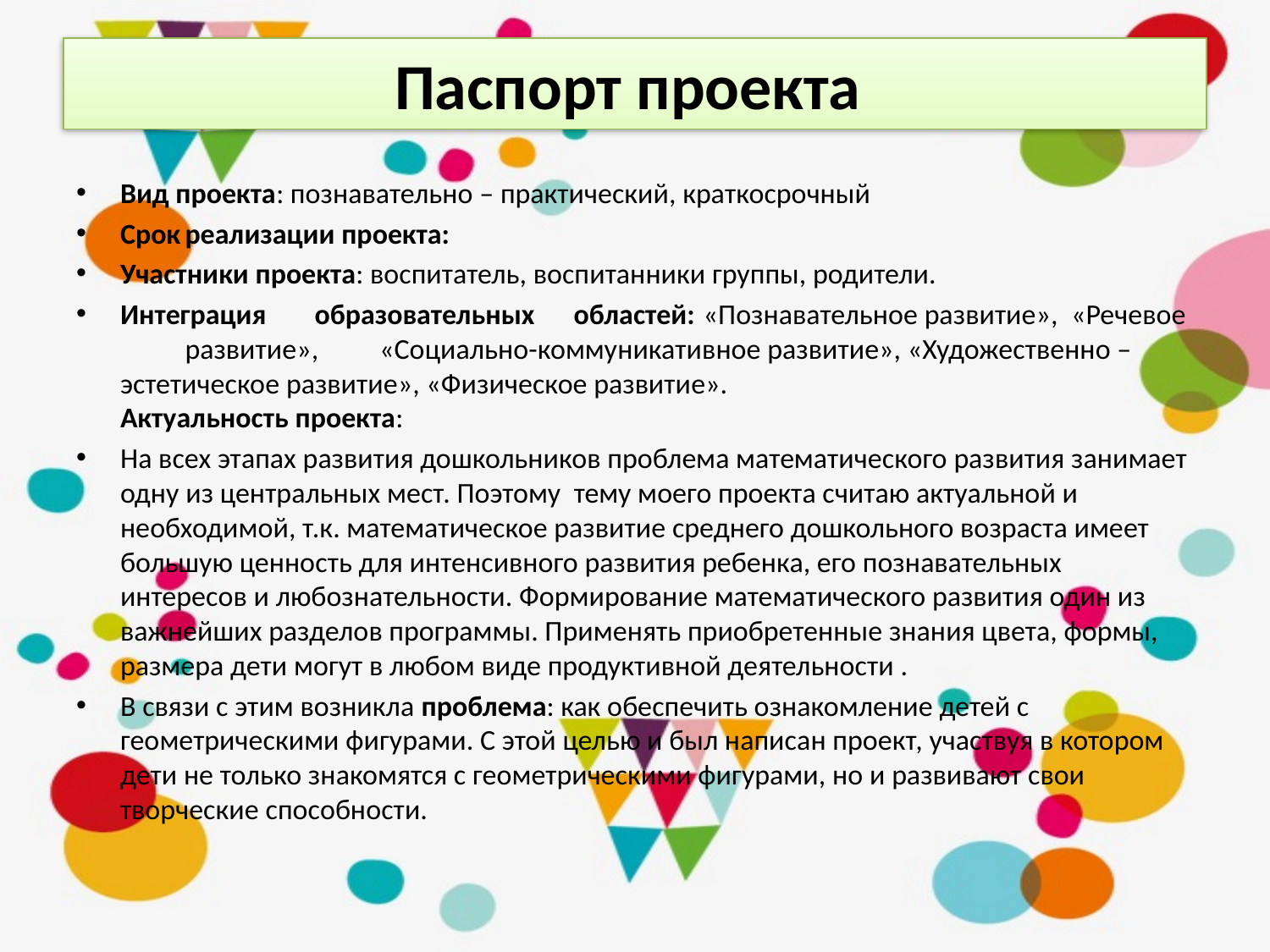

# Паспорт проекта
Вид проекта: познавательно – практический, краткосрочный
Срок	реализации проекта:
Участники проекта: воспитатель, воспитанники группы, родители.
Интеграция	образовательных	областей:	«Познавательное развитие»,  «Речевое	развитие»,	«Социально-коммуникативное развитие», «Художественно – эстетическое развитие», «Физическое развитие».
Актуальность проекта:
На всех этапах развития дошкольников проблема математического развития занимает одну из центральных мест. Поэтому  тему моего проекта считаю актуальной и необходимой, т.к. математическое развитие среднего дошкольного возраста имеет большую ценность для интенсивного развития ребенка, его познавательных интересов и любознательности. Формирование математического развития один из важнейших разделов программы. Применять приобретенные знания цвета, формы, размера дети могут в любом виде продуктивной деятельности .
В связи с этим возникла проблема: как обеспечить ознакомление детей с геометрическими фигурами. С этой целью и был написан проект, участвуя в котором дети не только знакомятся с геометрическими фигурами, но и развивают свои творческие способности.